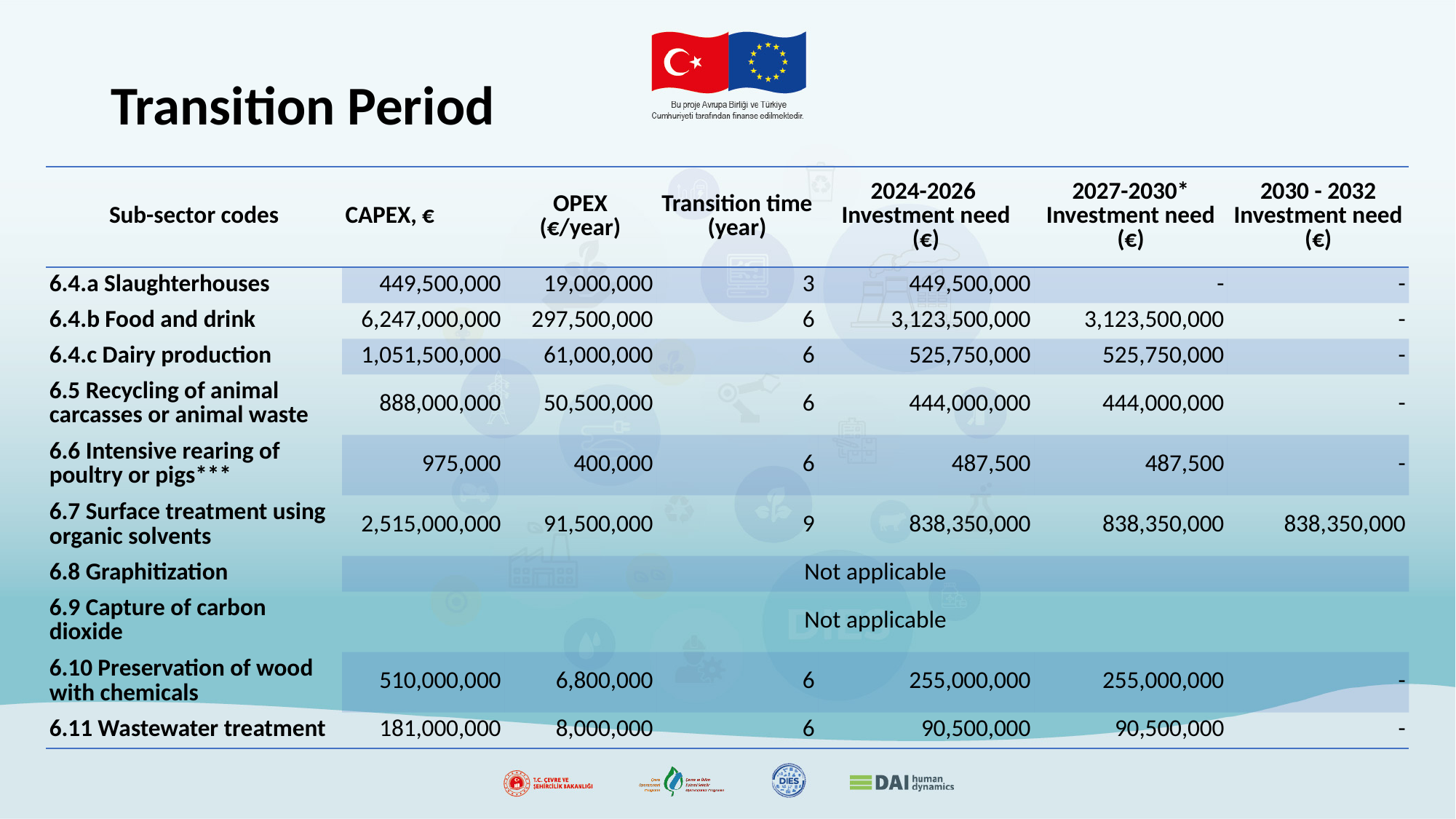

# Transition Period
| Sub-sector codes | CAPEX, € | OPEX (€/year) | Transition time (year) | 2024-2026 Investment need (€) | 2027-2030\* Investment need (€) | 2030 - 2032 Investment need (€) |
| --- | --- | --- | --- | --- | --- | --- |
| 6.4.a Slaughterhouses | 449,500,000 | 19,000,000 | 3 | 449,500,000 | - | - |
| 6.4.b Food and drink | 6,247,000,000 | 297,500,000 | 6 | 3,123,500,000 | 3,123,500,000 | - |
| 6.4.c Dairy production | 1,051,500,000 | 61,000,000 | 6 | 525,750,000 | 525,750,000 | - |
| 6.5 Recycling of animal carcasses or animal waste | 888,000,000 | 50,500,000 | 6 | 444,000,000 | 444,000,000 | - |
| 6.6 Intensive rearing of poultry or pigs\*\*\* | 975,000 | 400,000 | 6 | 487,500 | 487,500 | - |
| 6.7 Surface treatment using organic solvents | 2,515,000,000 | 91,500,000 | 9 | 838,350,000 | 838,350,000 | 838,350,000 |
| 6.8 Graphitization | Not applicable |  |  |  |  |  |
| 6.9 Capture of carbon dioxide | Not applicable |  |  |  |  |  |
| 6.10 Preservation of wood with chemicals | 510,000,000 | 6,800,000 | 6 | 255,000,000 | 255,000,000 | - |
| 6.11 Wastewater treatment | 181,000,000 | 8,000,000 | 6 | 90,500,000 | 90,500,000 | - |